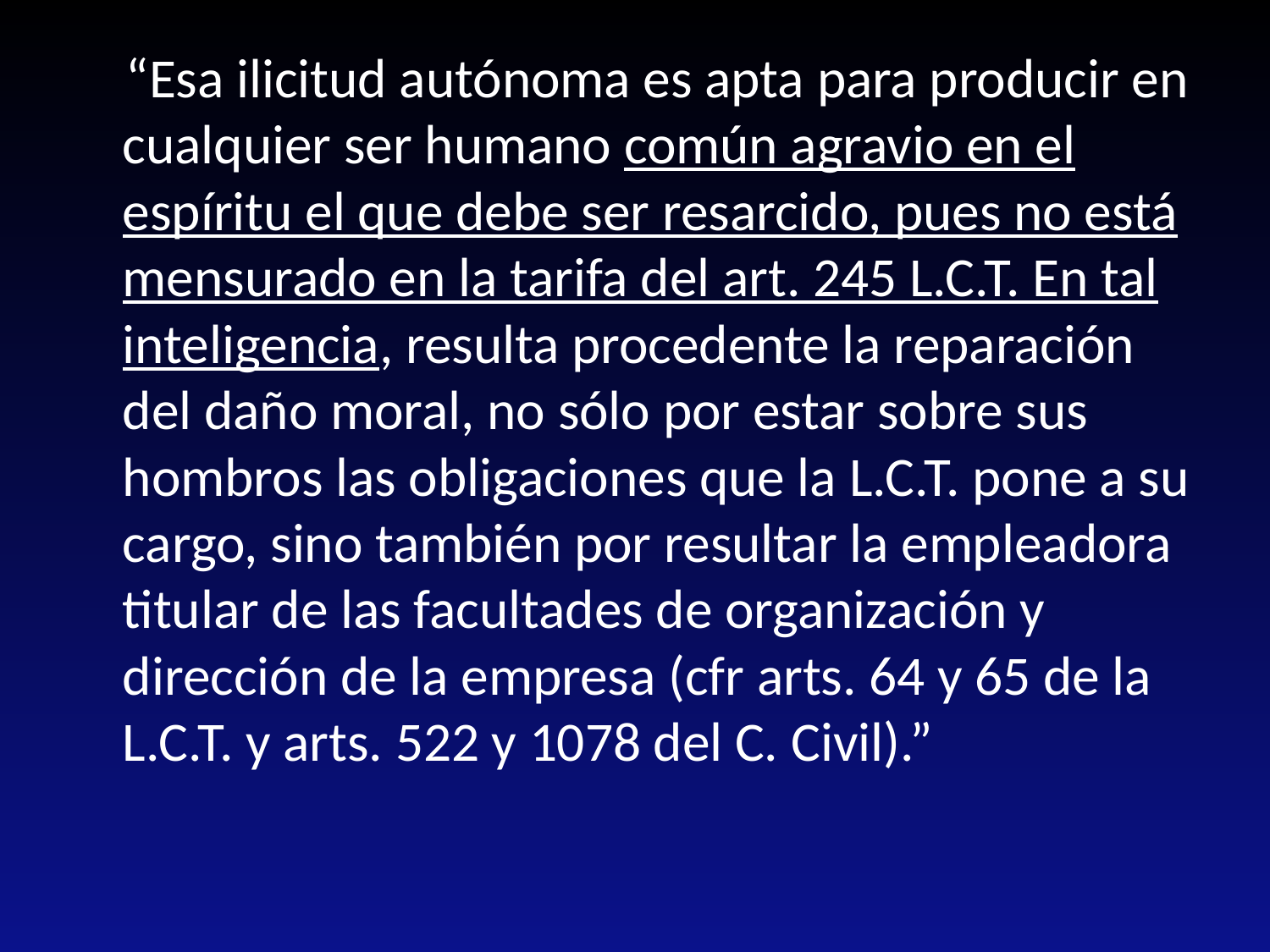

“Esa ilicitud autónoma es apta para producir en cualquier ser humano común agravio en el espíritu el que debe ser resarcido, pues no está mensurado en la tarifa del art. 245 L.C.T. En tal inteligencia, resulta procedente la reparación del daño moral, no sólo por estar sobre sus hombros las obligaciones que la L.C.T. pone a su cargo, sino también por resultar la empleadora titular de las facultades de organización y dirección de la empresa (cfr arts. 64 y 65 de la L.C.T. y arts. 522 y 1078 del C. Civil).”